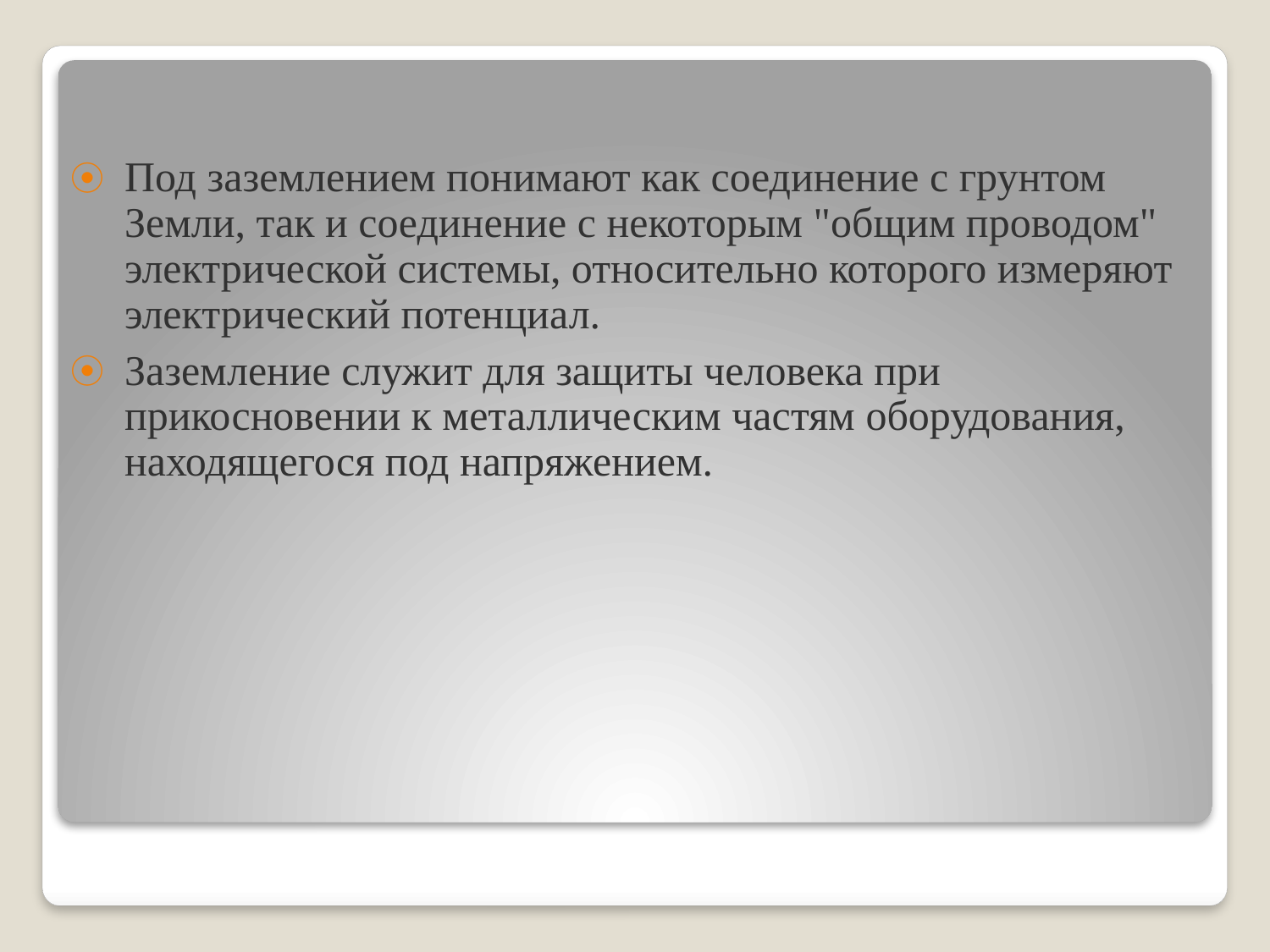

Под заземлением понимают как соединение с грунтом Земли, так и соединение с некоторым "общим проводом" электрической системы, относительно которого измеряют электрический потенциал.
Заземление служит для защиты человека при прикосновении к металлическим частям оборудования, находящегося под напряжением.